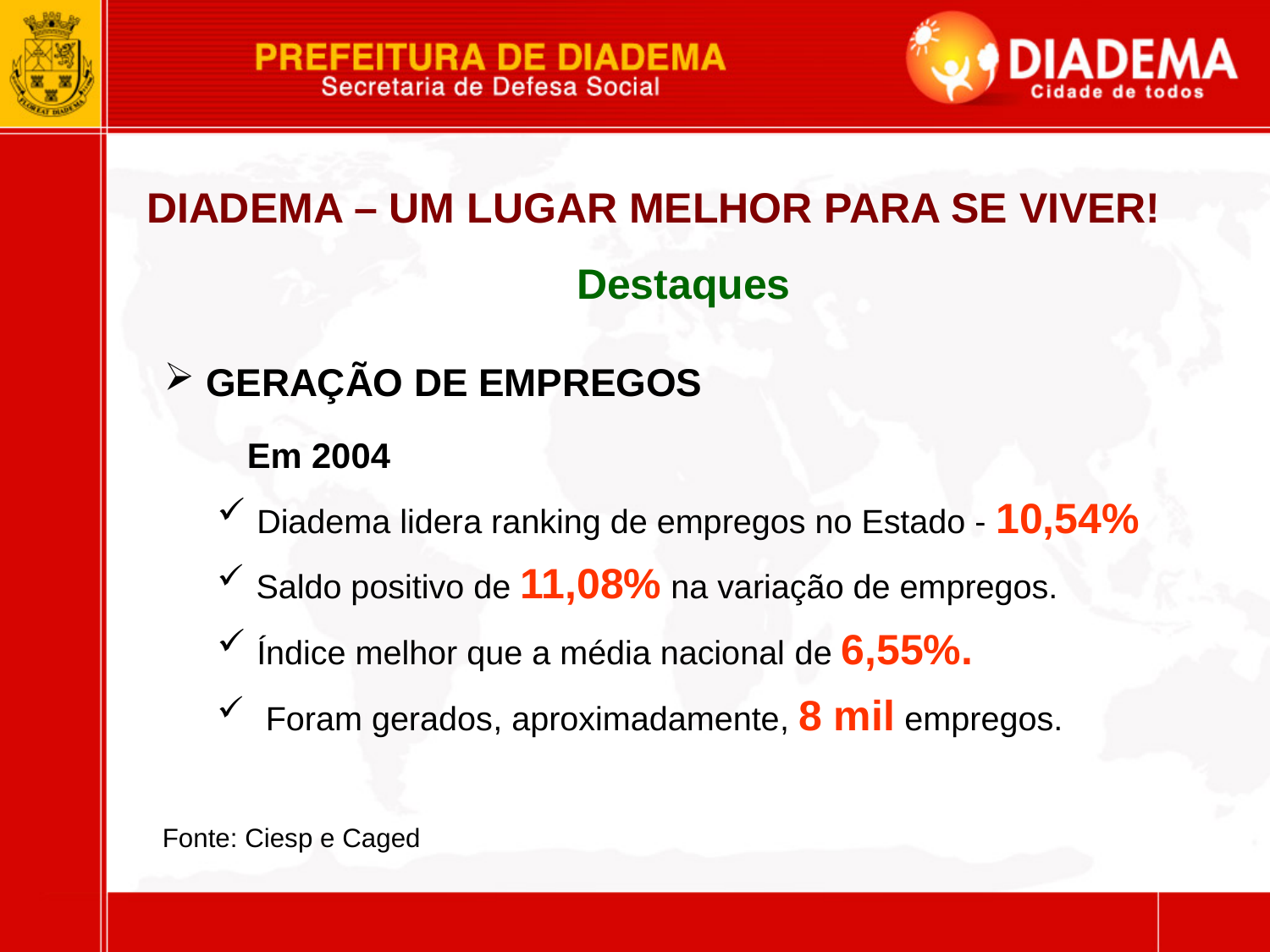

DIADEMA – UM LUGAR MELHOR PARA SE VIVER!
Destaques

 GERAÇÃO DE EMPREGOS

Em 2004
 Diadema lidera ranking de empregos no Estado - 10,54%
 Saldo positivo de 11,08% na variação de empregos.
 Índice melhor que a média nacional de 6,55%.
  Foram gerados, aproximadamente, 8 mil empregos.
Fonte: Ciesp e Caged